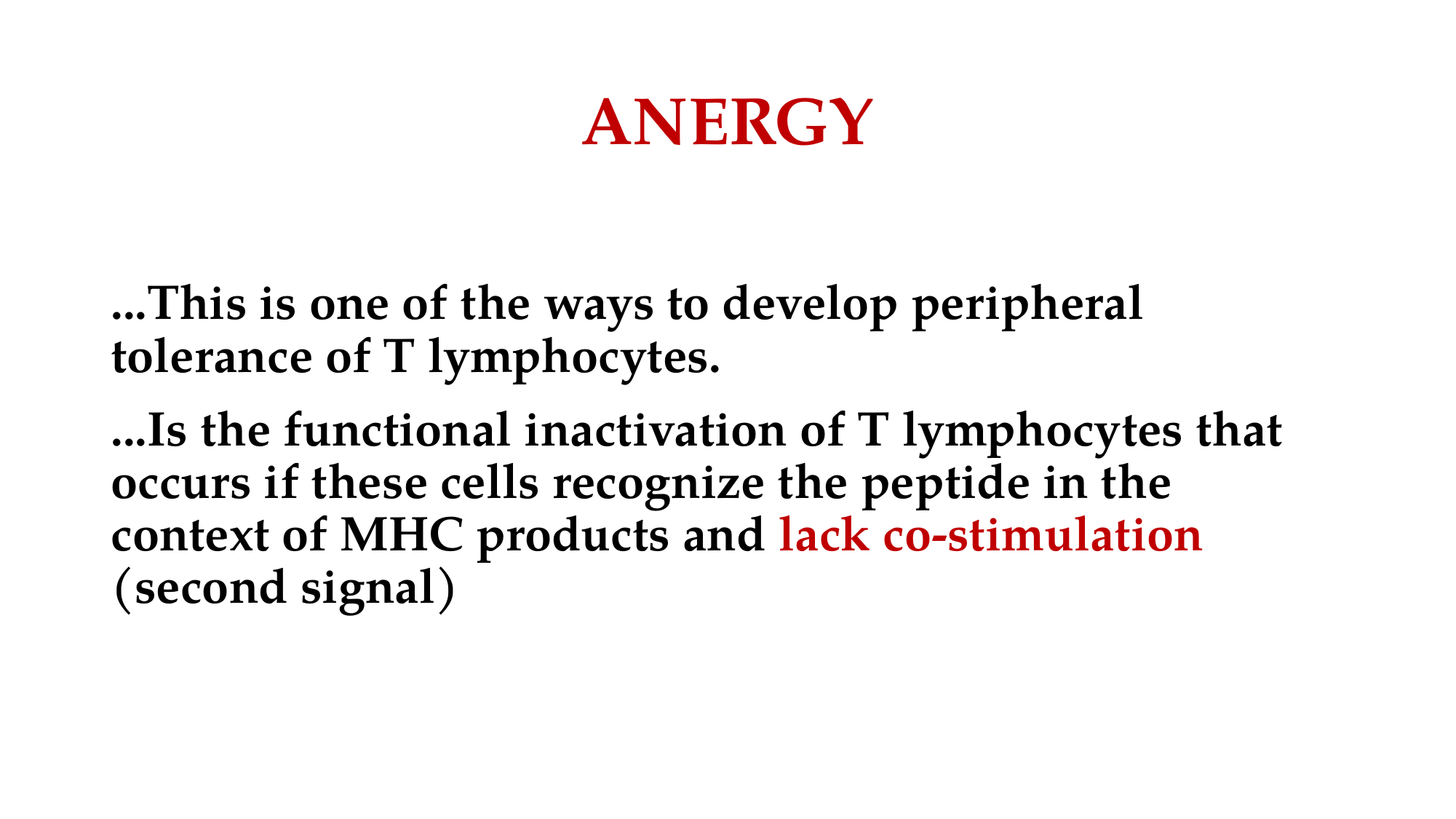

# ANERGY

...This is one of the ways to develop peripheral tolerance of T lymphocytes.
...Is the functional inactivation of T lymphocytes that occurs if these cells recognize the peptide in the context of MHC products and lack co-stimulation (second signal)